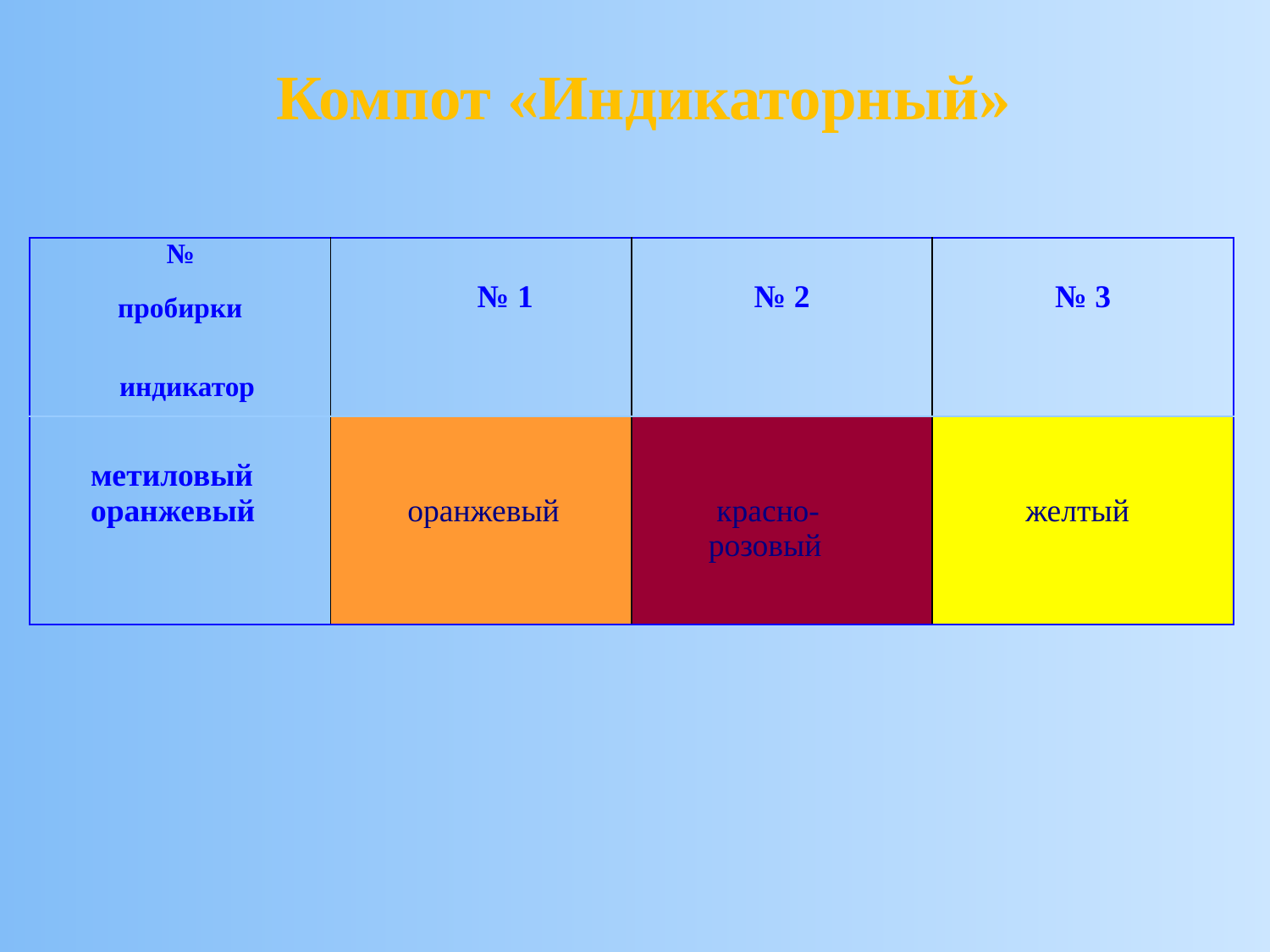

Компот «Индикаторный»
| № пробирки индикатор | № 1 | № 2 | № 3 |
| --- | --- | --- | --- |
| метиловый оранжевый | оранжевый | красно- розовый | желтый |